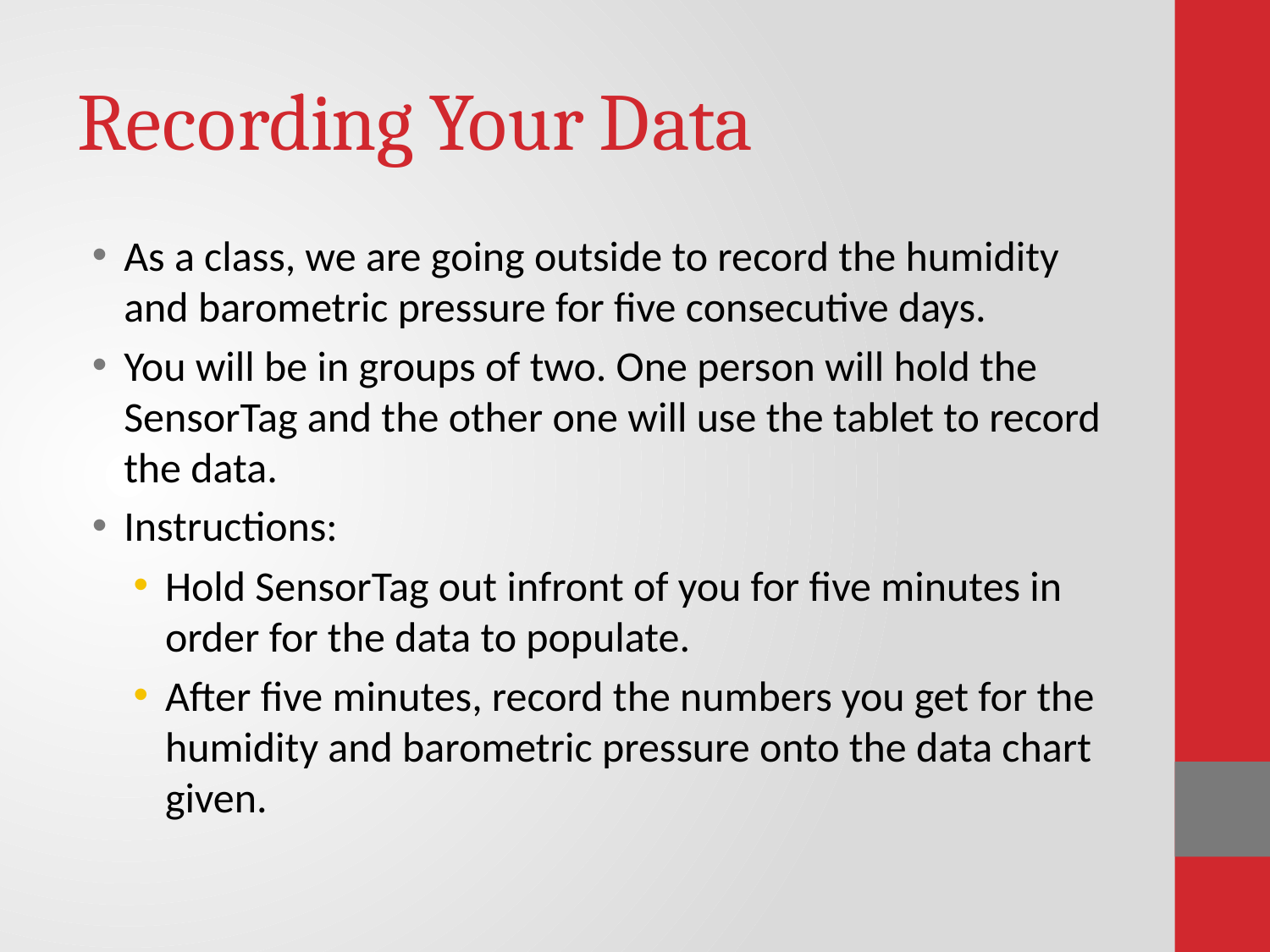

# Recording Your Data
As a class, we are going outside to record the humidity and barometric pressure for five consecutive days.
You will be in groups of two. One person will hold the SensorTag and the other one will use the tablet to record the data.
Instructions:
Hold SensorTag out infront of you for five minutes in order for the data to populate.
After five minutes, record the numbers you get for the humidity and barometric pressure onto the data chart given.